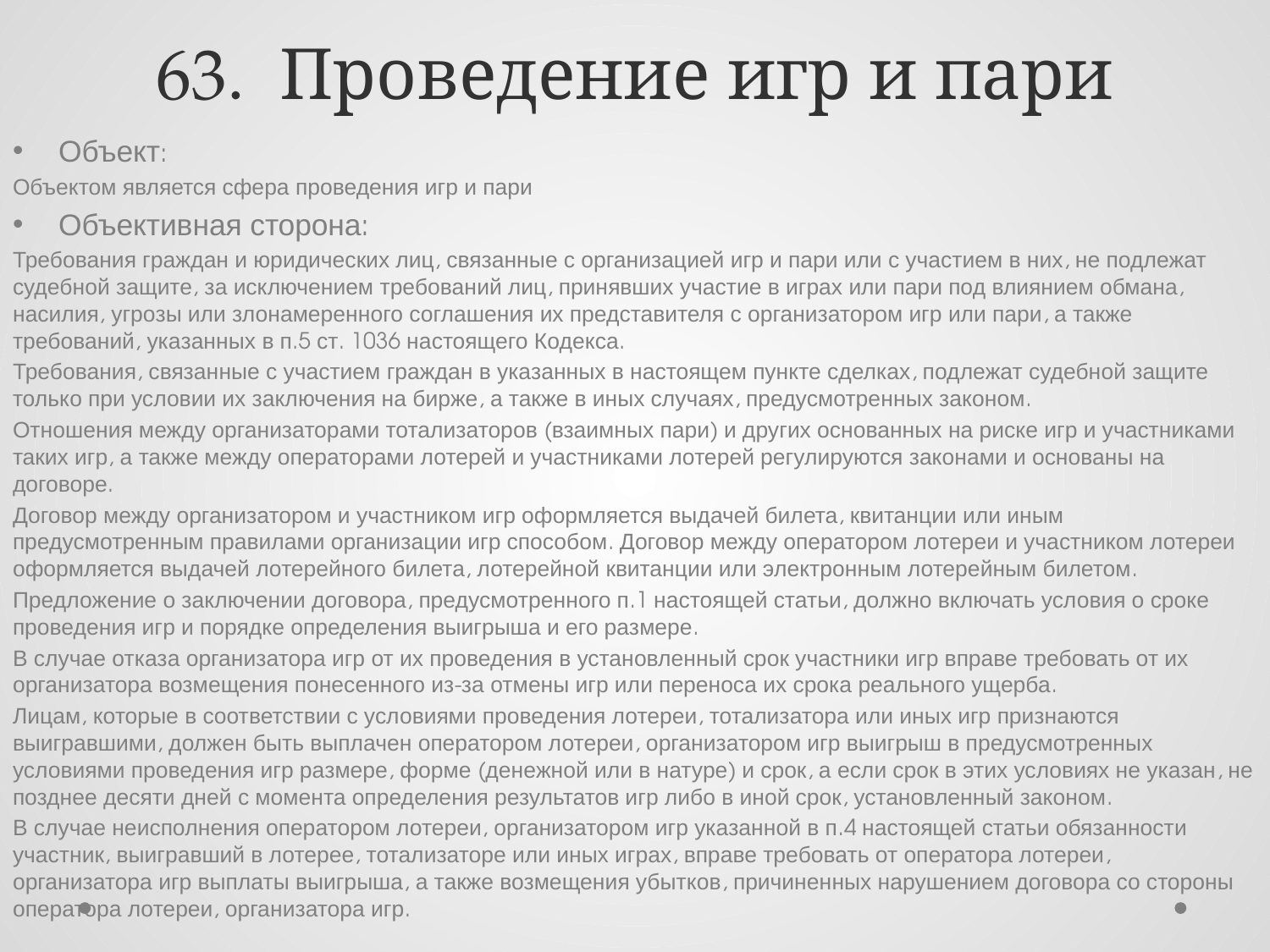

# 63.  Проведение игр и пари
Объект:
Объектом является сфера проведения игр и пари
Объективная сторона:
Требования граждан и юридических лиц, связанные с организацией игр и пари или с участием в них, не подлежат судебной защите, за исключением требований лиц, принявших участие в играх или пари под влиянием обмана, насилия, угрозы или злонамеренного соглашения их представителя с организатором игр или пари, а также требований, указанных в п.5 ст. 1036 настоящего Кодекса.
Требования, связанные с участием граждан в указанных в настоящем пункте сделках, подлежат судебной защите только при условии их заключения на бирже, а также в иных случаях, предусмотренных законом.
Отношения между организаторами тотализаторов (взаимных пари) и других основанных на риске игр и участниками таких игр, а также между операторами лотерей и участниками лотерей регулируются законами и основаны на договоре.
Договор между организатором и участником игр оформляется выдачей билета, квитанции или иным предусмотренным правилами организации игр способом. Договор между оператором лотереи и участником лотереи оформляется выдачей лотерейного билета, лотерейной квитанции или электронным лотерейным билетом.
Предложение о заключении договора, предусмотренного п.1 настоящей статьи, должно включать условия о сроке проведения игр и порядке определения выигрыша и его размере.
В случае отказа организатора игр от их проведения в установленный срок участники игр вправе требовать от их организатора возмещения понесенного из-за отмены игр или переноса их срока реального ущерба.
Лицам, которые в соответствии с условиями проведения лотереи, тотализатора или иных игр признаются выигравшими, должен быть выплачен оператором лотереи, организатором игр выигрыш в предусмотренных условиями проведения игр размере, форме (денежной или в натуре) и срок, а если срок в этих условиях не указан, не позднее десяти дней с момента определения результатов игр либо в иной срок, установленный законом.
В случае неисполнения оператором лотереи, организатором игр указанной в п.4 настоящей статьи обязанности участник, выигравший в лотерее, тотализаторе или иных играх, вправе требовать от оператора лотереи, организатора игр выплаты выигрыша, а также возмещения убытков, причиненных нарушением договора со стороны оператора лотереи, организатора игр.